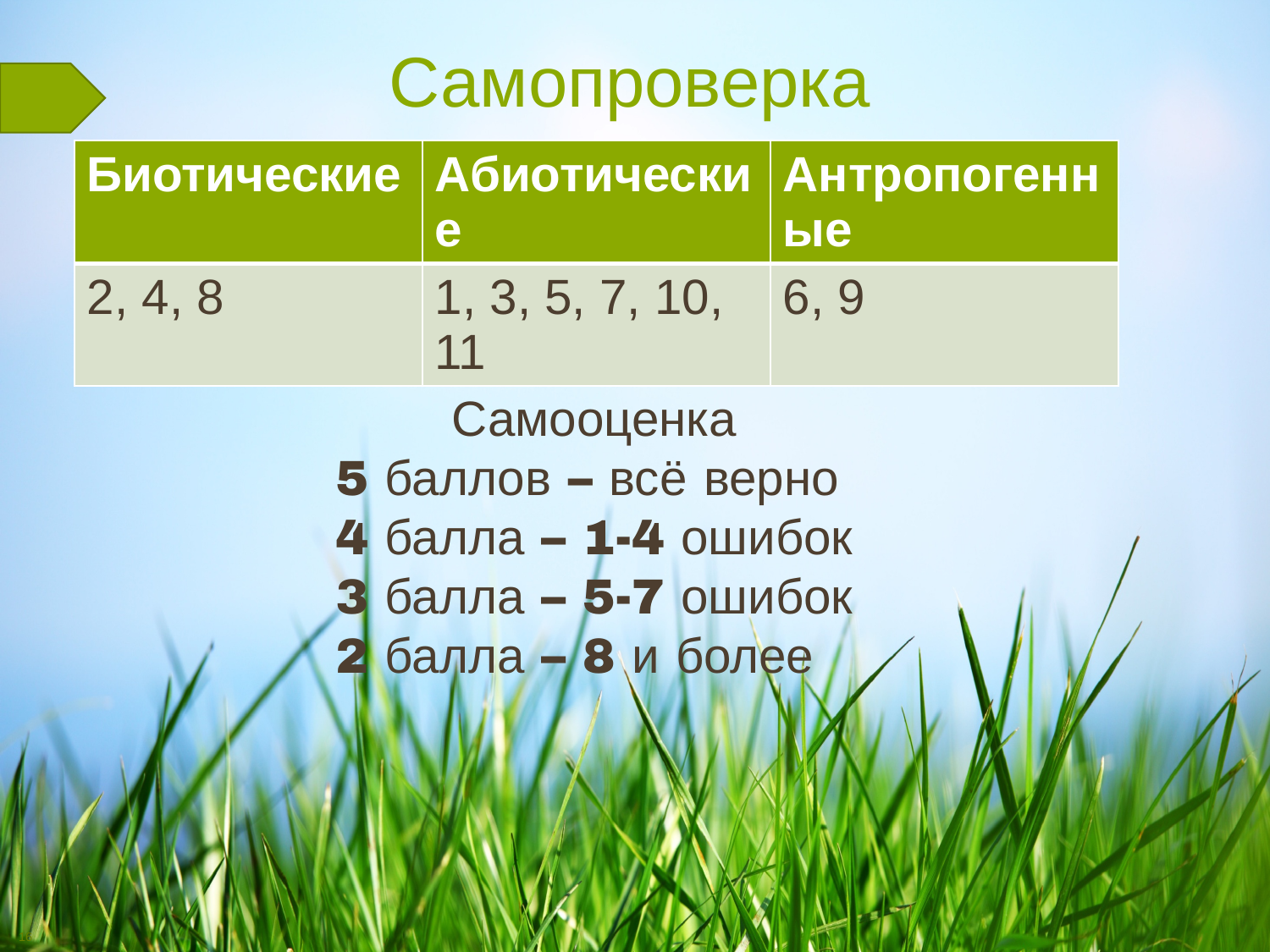

# Самопроверка
| Биотические | Абиотические | Антропогенные |
| --- | --- | --- |
| 2, 4, 8 | 1, 3, 5, 7, 10, 11 | 6, 9 |
Самооценка
5 баллов – всё верно
4 балла – 1-4 ошибок
3 балла – 5-7 ошибок
2 балла – 8 и более
16